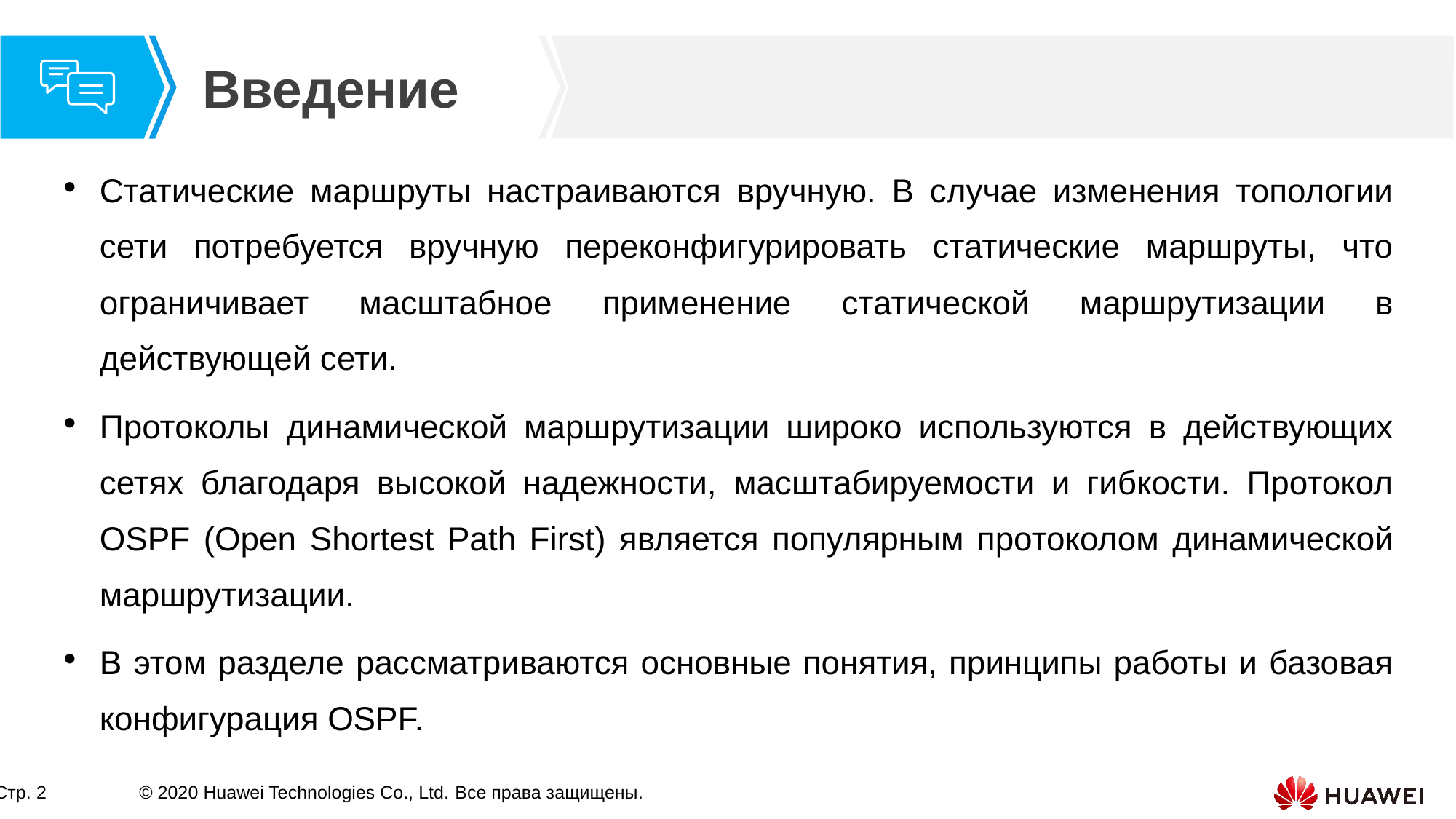

Статические маршруты настраиваются вручную. В случае изменения топологии сети потребуется вручную переконфигурировать статические маршруты, что ограничивает масштабное применение статической маршрутизации в действующей сети.
Протоколы динамической маршрутизации широко используются в действующих сетях благодаря высокой надежности, масштабируемости и гибкости. Протокол OSPF (Open Shortest Path First) является популярным протоколом динамической маршрутизации.
В этом разделе рассматриваются основные понятия, принципы работы и базовая конфигурация OSPF.